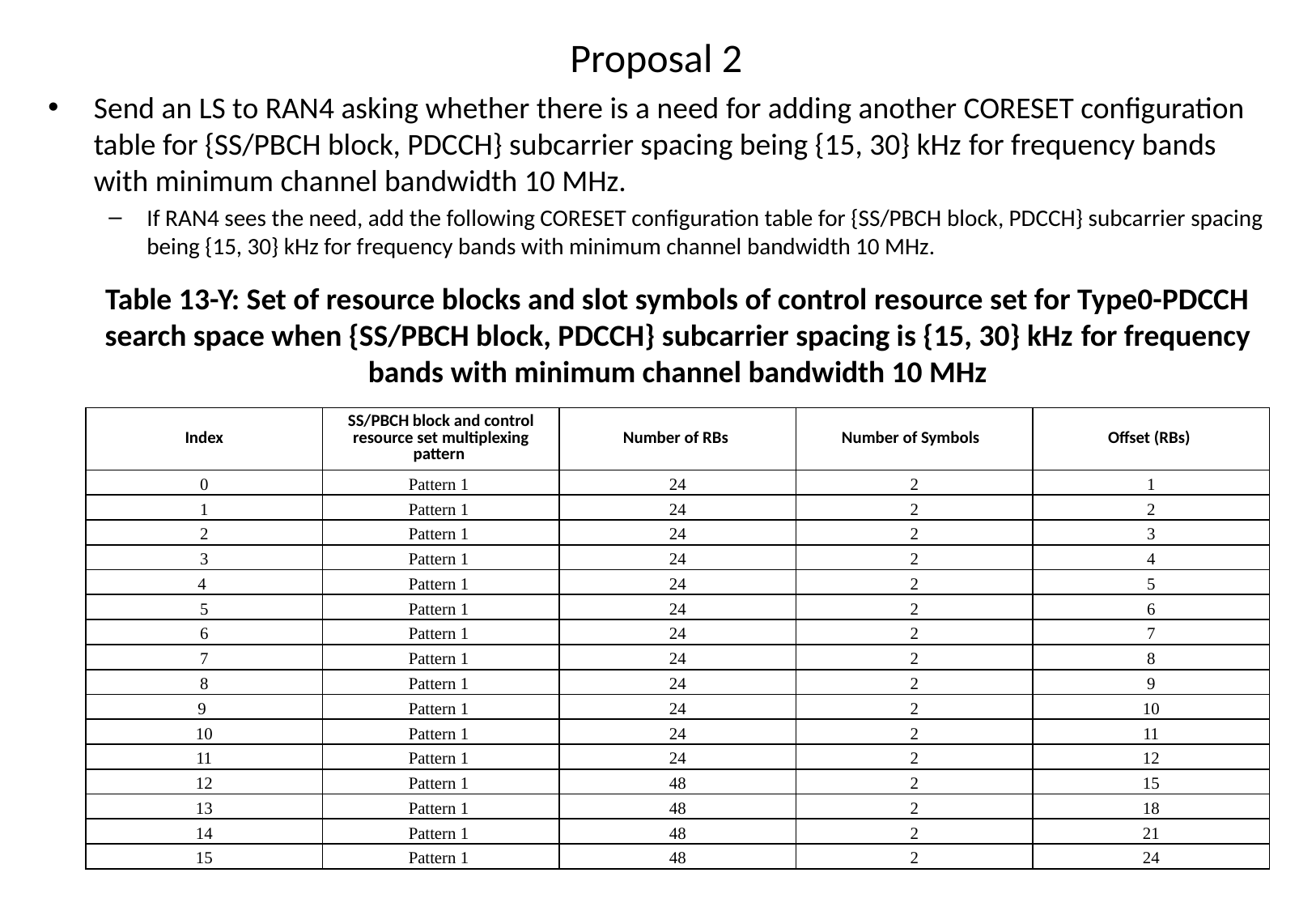

# Proposal 2
Send an LS to RAN4 asking whether there is a need for adding another CORESET configuration table for {SS/PBCH block, PDCCH} subcarrier spacing being {15, 30} kHz for frequency bands with minimum channel bandwidth 10 MHz.
If RAN4 sees the need, add the following CORESET configuration table for {SS/PBCH block, PDCCH} subcarrier spacing being {15, 30} kHz for frequency bands with minimum channel bandwidth 10 MHz.

Table 13-Y: Set of resource blocks and slot symbols of control resource set for Type0-PDCCH search space when {SS/PBCH block, PDCCH} subcarrier spacing is {15, 30} kHz for frequency bands with minimum channel bandwidth 10 MHz
| Index | SS/PBCH block and control resource set multiplexing pattern | Number of RBs | Number of Symbols | Offset (RBs) |
| --- | --- | --- | --- | --- |
| 0 | Pattern 1 | 24 | 2 | 1 |
| 1 | Pattern 1 | 24 | 2 | 2 |
| 2 | Pattern 1 | 24 | 2 | 3 |
| 3 | Pattern 1 | 24 | 2 | 4 |
| 4 | Pattern 1 | 24 | 2 | 5 |
| 5 | Pattern 1 | 24 | 2 | 6 |
| 6 | Pattern 1 | 24 | 2 | 7 |
| 7 | Pattern 1 | 24 | 2 | 8 |
| 8 | Pattern 1 | 24 | 2 | 9 |
| 9 | Pattern 1 | 24 | 2 | 10 |
| 10 | Pattern 1 | 24 | 2 | 11 |
| 11 | Pattern 1 | 24 | 2 | 12 |
| 12 | Pattern 1 | 48 | 2 | 15 |
| 13 | Pattern 1 | 48 | 2 | 18 |
| 14 | Pattern 1 | 48 | 2 | 21 |
| 15 | Pattern 1 | 48 | 2 | 24 |